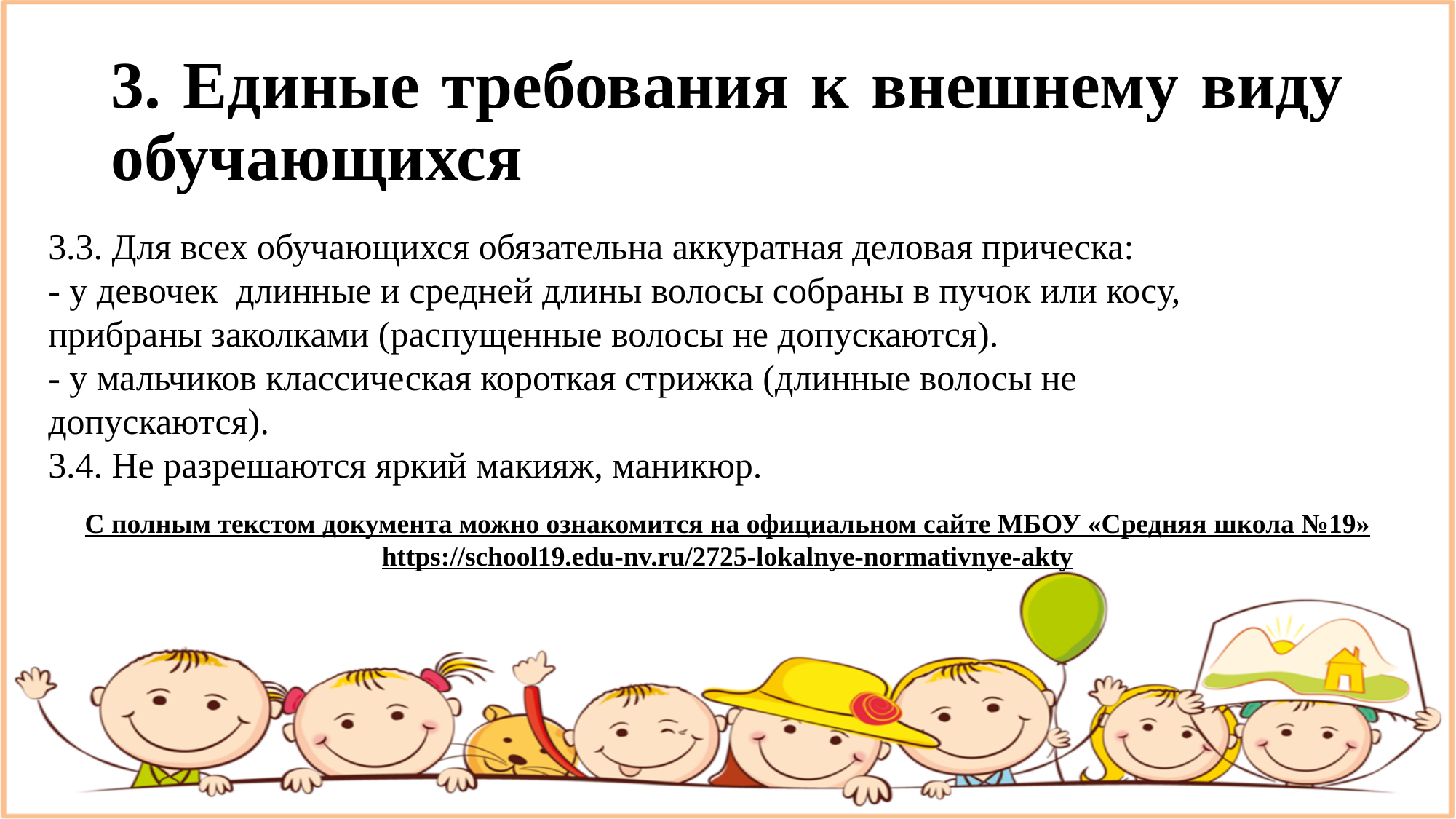

# 3. Единые требования к внешнему виду обучающихся
3.3. Для всех обучающихся обязательна аккуратная деловая прическа:
- у девочек  длинные и средней длины волосы собраны в пучок или косу,
прибраны заколками (распущенные волосы не допускаются).
- у мальчиков классическая короткая стрижка (длинные волосы не
допускаются).
3.4. Не разрешаются яркий макияж, маникюр.
С полным текстом документа можно ознакомится на официальном сайте МБОУ «Средняя школа №19»
https://school19.edu-nv.ru/2725-lokalnye-normativnye-akty